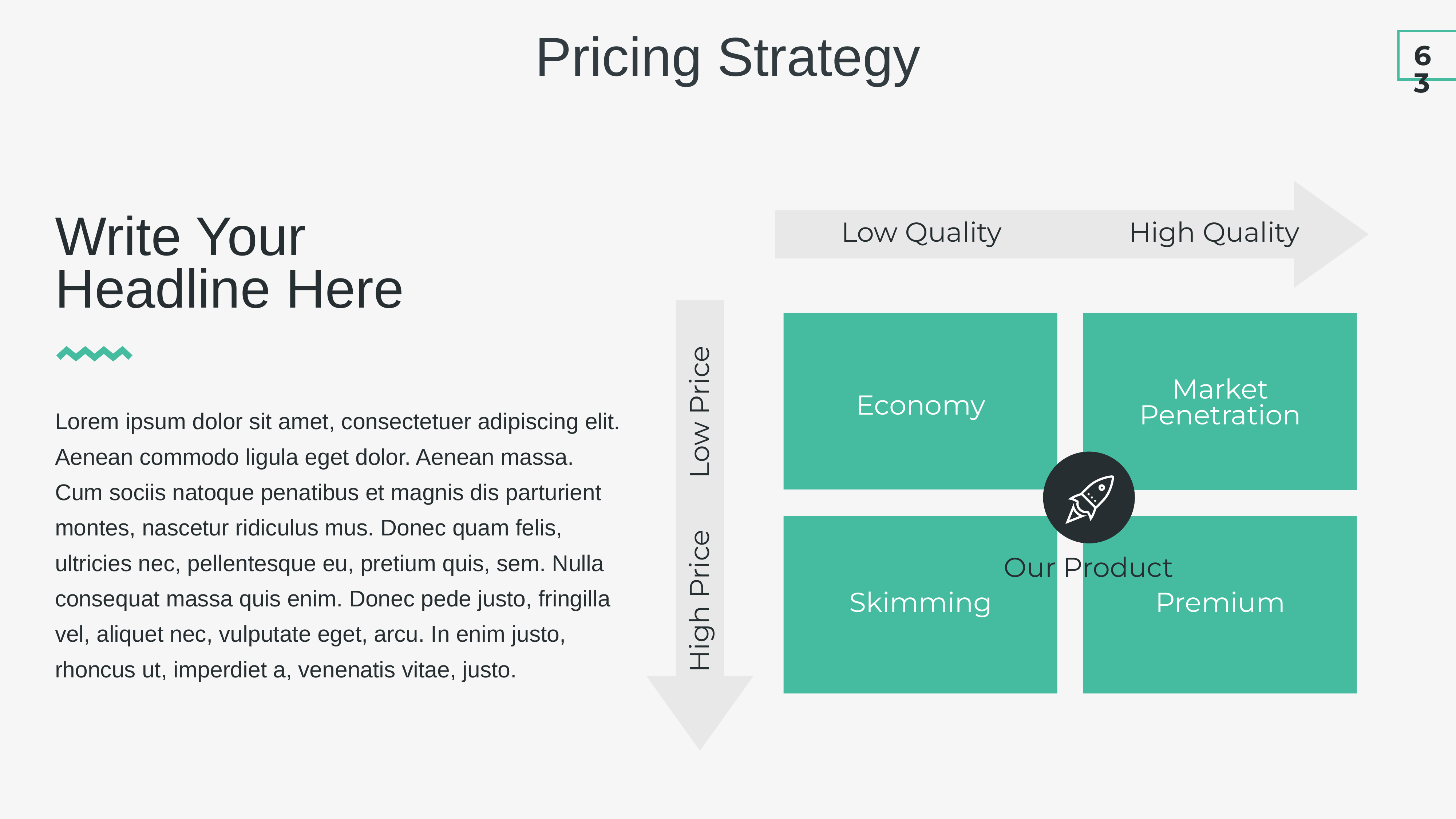

Pricing Strategy
63

Write Your Headline Here
Low Quality
High Quality

Economy
Market
Penetration
Low Price
Lorem ipsum dolor sit amet, consectetuer adipiscing elit. Aenean commodo ligula eget dolor. Aenean massa. Cum sociis natoque penatibus et magnis dis parturient montes, nascetur ridiculus mus. Donec quam felis, ultricies nec, pellentesque eu, pretium quis, sem. Nulla consequat massa quis enim. Donec pede justo, fringilla vel, aliquet nec, vulputate eget, arcu. In enim justo, rhoncus ut, imperdiet a, venenatis vitae, justo.

Our Product
Skimming
Premium
High Price